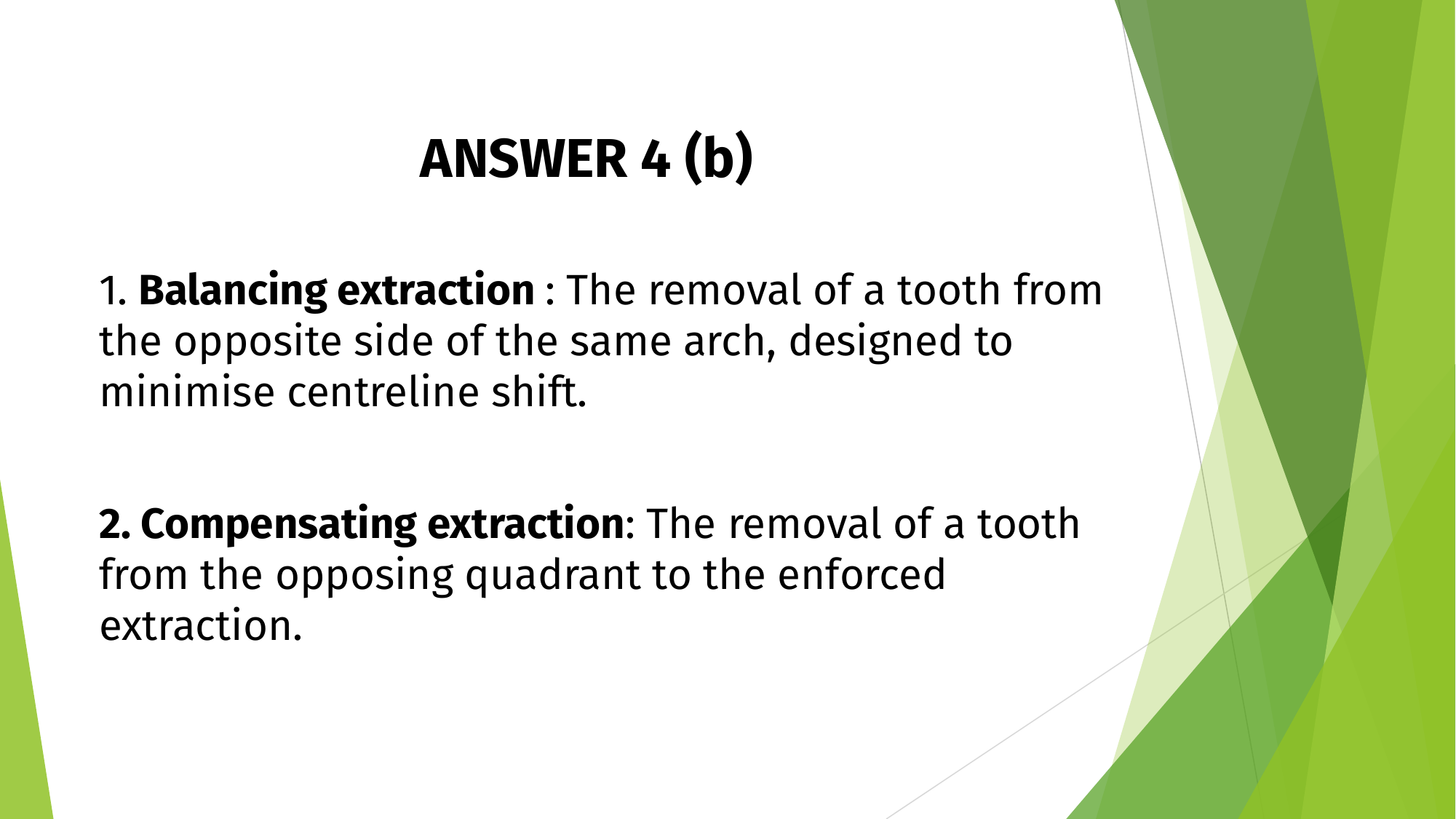

ANSWER 4 (b)
1. Balancing extraction : The removal of a tooth from the opposite side of the same arch, designed to minimise centreline shift.

2. Compensating extraction: The removal of a tooth from the opposing quadrant to the enforced extraction.